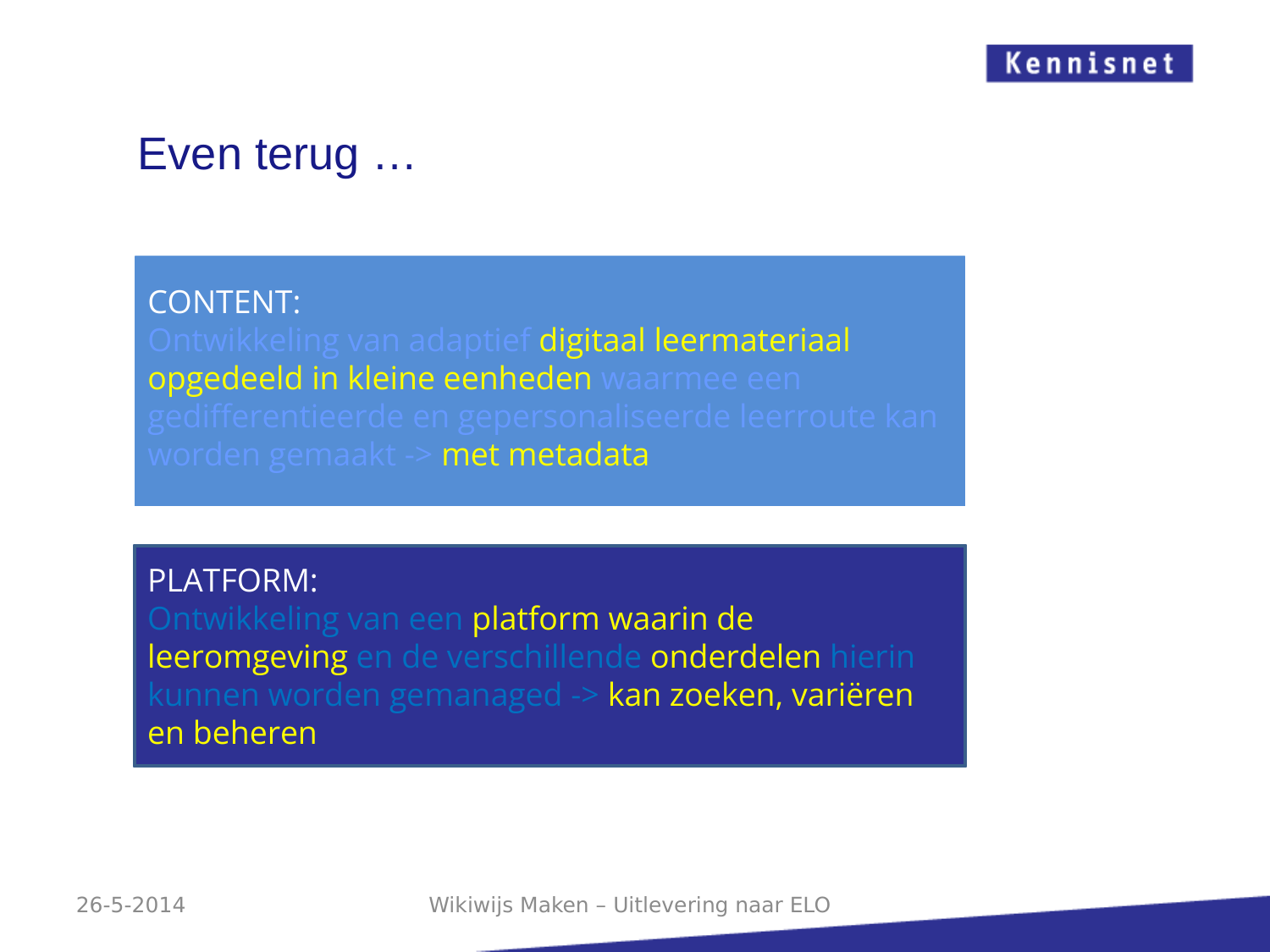

# Even terug …
CONTENT:
Ontwikkeling van adaptief digitaal leermateriaal opgedeeld in kleine eenheden waarmee een gedifferentieerde en gepersonaliseerde leerroute kan worden gemaakt

CONTENT:
Ontwikkeling van adaptief digitaal leermateriaal opgedeeld in kleine eenheden waarmee een gedifferentieerde en gepersonaliseerde leerroute kan worden gemaakt

CONTENT:
Ontwikkeling van adaptief digitaal leermateriaal opgedeeld in kleine eenheden waarmee een gedifferentieerde en gepersonaliseerde leerroute kan worden gemaakt -> met metadata

CONTENT:
Ontwikkeling van adaptief digitaal leermateriaal opgedeeld in kleine eenheden waarmee een gedifferentieerde en gepersonaliseerde leerroute kan worden gemaakt -> met metadata

PLATFORM:
Ontwikkeling van een platform waarin de leeromgeving en de verschillende onderdelen hierin kunnen worden gemanaged -> kan zoeken, variëren en beheren

PLATFORM:
Ontwikkeling van een platform waarin de leeromgeving en de verschillende onderdelen hierin kunnen worden gemanaged

PLATFORM:
Ontwikkeling van een platform waarin de leeromgeving en de verschillende onderdelen hierin kunnen worden gemanaged

PLATFORM:
Ontwikkeling van een platform waarin de leeromgeving en de verschillende onderdelen hierin kunnen worden gemanaged -> kan zoeken, variëren en beheren

26-5-2014
Wikiwijs Maken – Uitlevering naar ELO